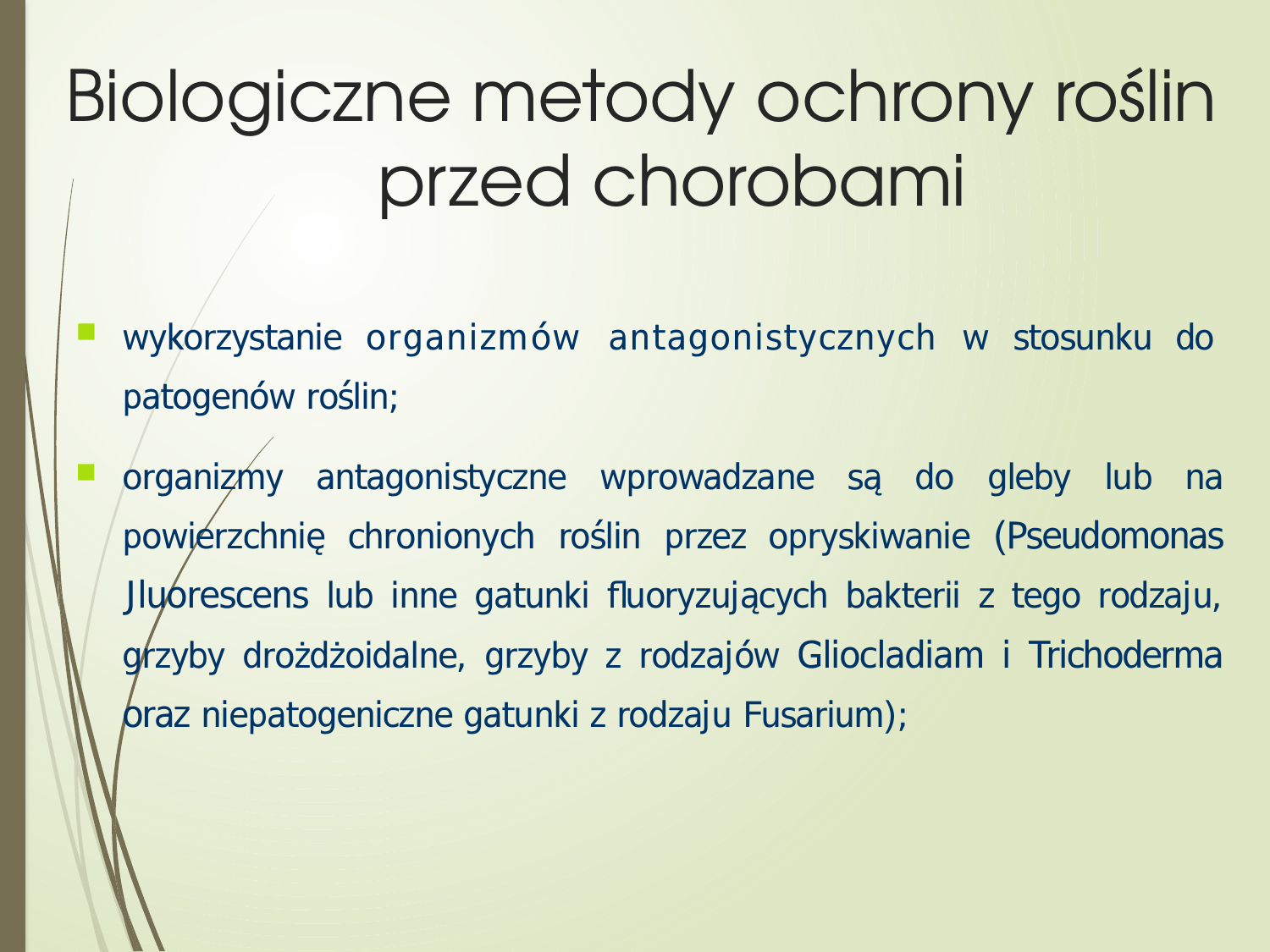

Biologiczne metody ochrony roślin przed chorobami
wykorzystanie  organizmów  antagonistycznych  w  stosunku  do
patogenów roślin;
organizmy  antagonistyczne  wprowadzane  są  do  gleby  lub  na powierzchnię  chronionych  roślin  przez  opryskiwanie  (Pseudomonas Jluorescens lub inne gatunki fluoryzujących bakterii z tego rodzaju, grzyby drożdżoidalne, grzyby z rodzajów Gliocladiam i Trichoderma oraz niepatogeniczne gatunki z rodzaju Fusarium);